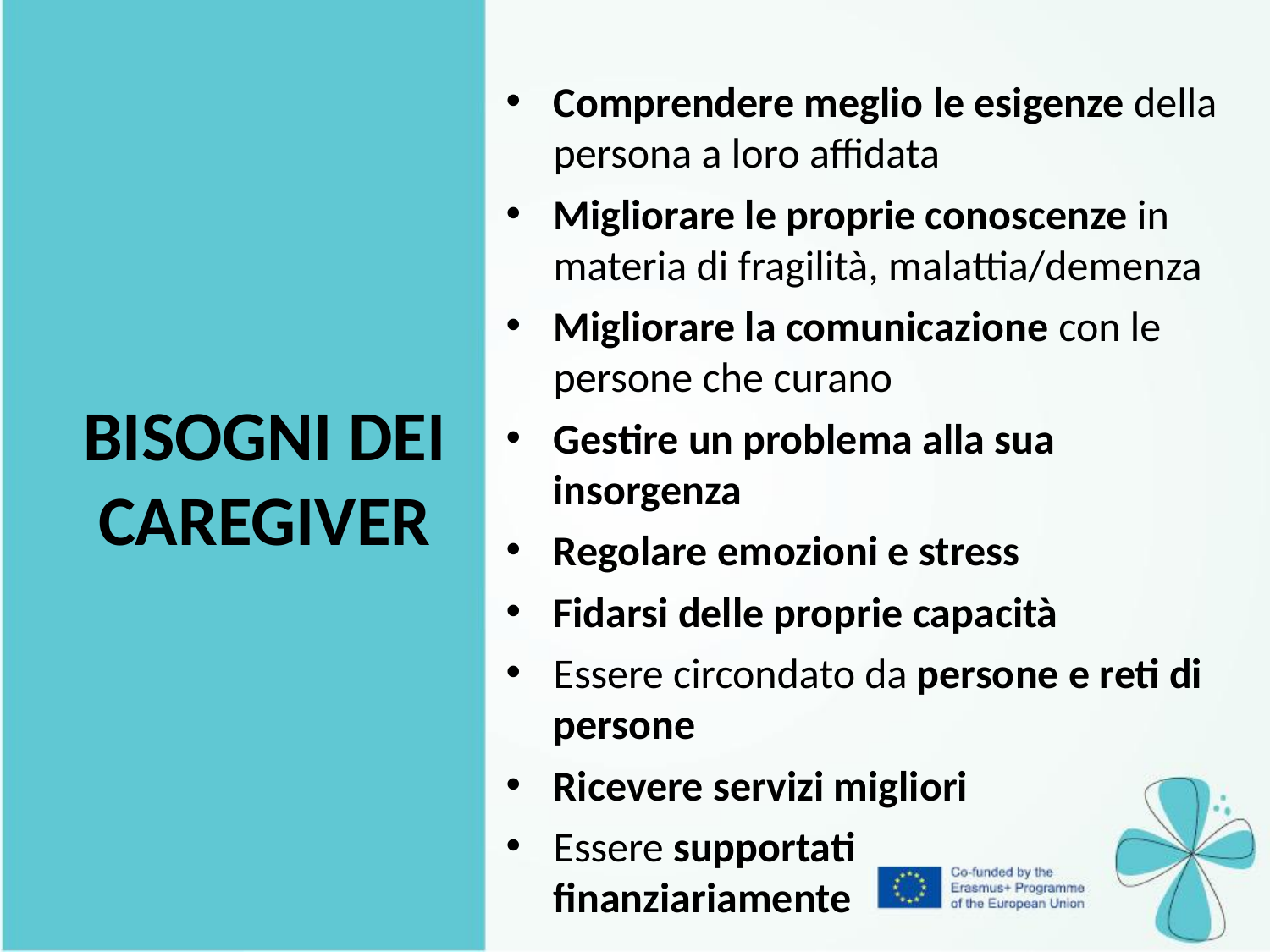

Comprendere meglio le esigenze della persona a loro affidata
Migliorare le proprie conoscenze in materia di fragilità, malattia/demenza
Migliorare la comunicazione con le persone che curano
Gestire un problema alla sua insorgenza
Regolare emozioni e stress
Fidarsi delle proprie capacità
Essere circondato da persone e reti di persone
Ricevere servizi migliori
Essere supportati
finanziariamente

BISOGNI DEI CAREGIVER